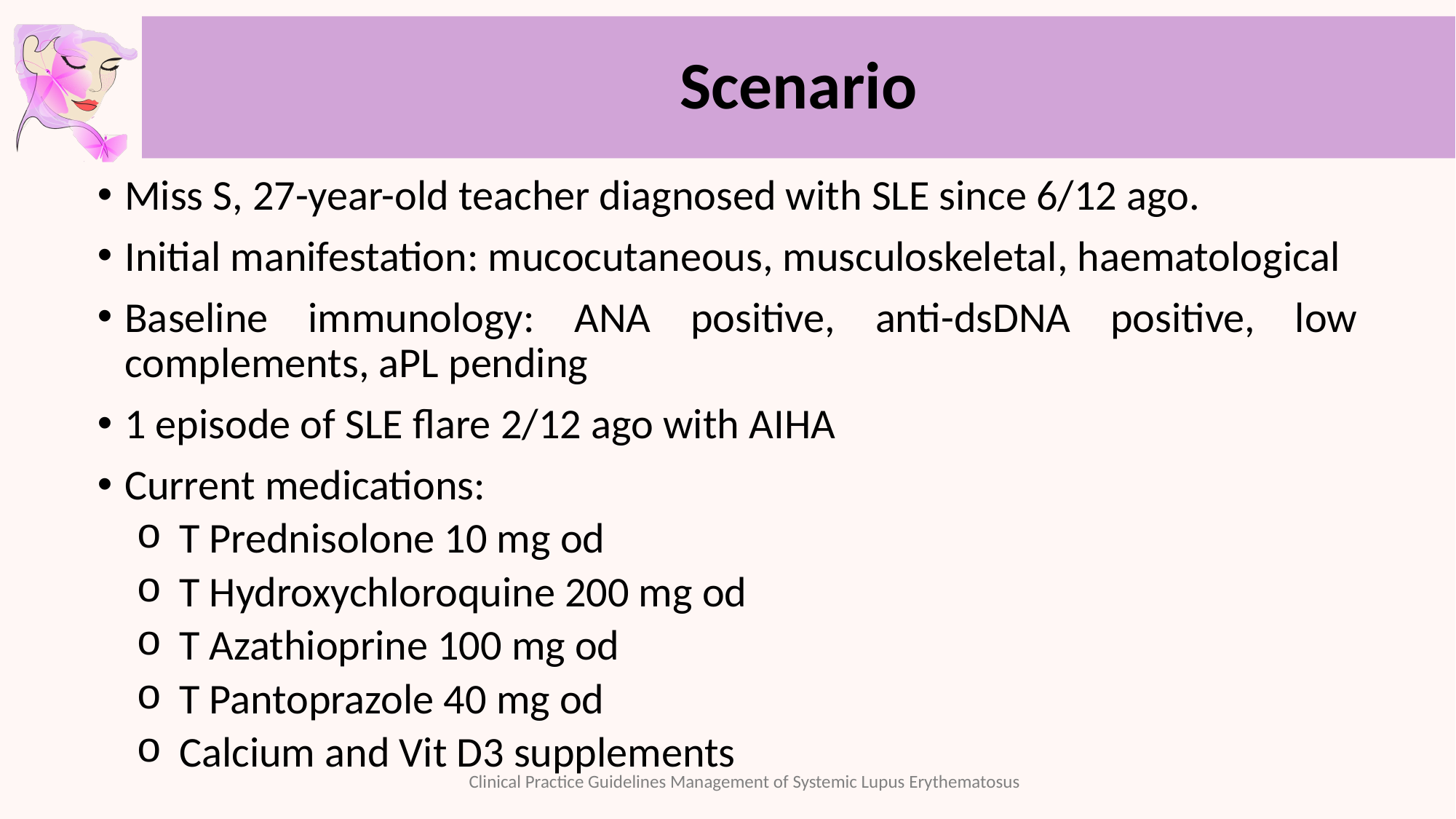

# Scenario
Miss S, 27-year-old teacher diagnosed with SLE since 6/12 ago.
Initial manifestation: mucocutaneous, musculoskeletal, haematological
Baseline immunology: ANA positive, anti-dsDNA positive, low complements, aPL pending
1 episode of SLE flare 2/12 ago with AIHA
Current medications:
T Prednisolone 10 mg od
T Hydroxychloroquine 200 mg od
T Azathioprine 100 mg od
T Pantoprazole 40 mg od
Calcium and Vit D3 supplements